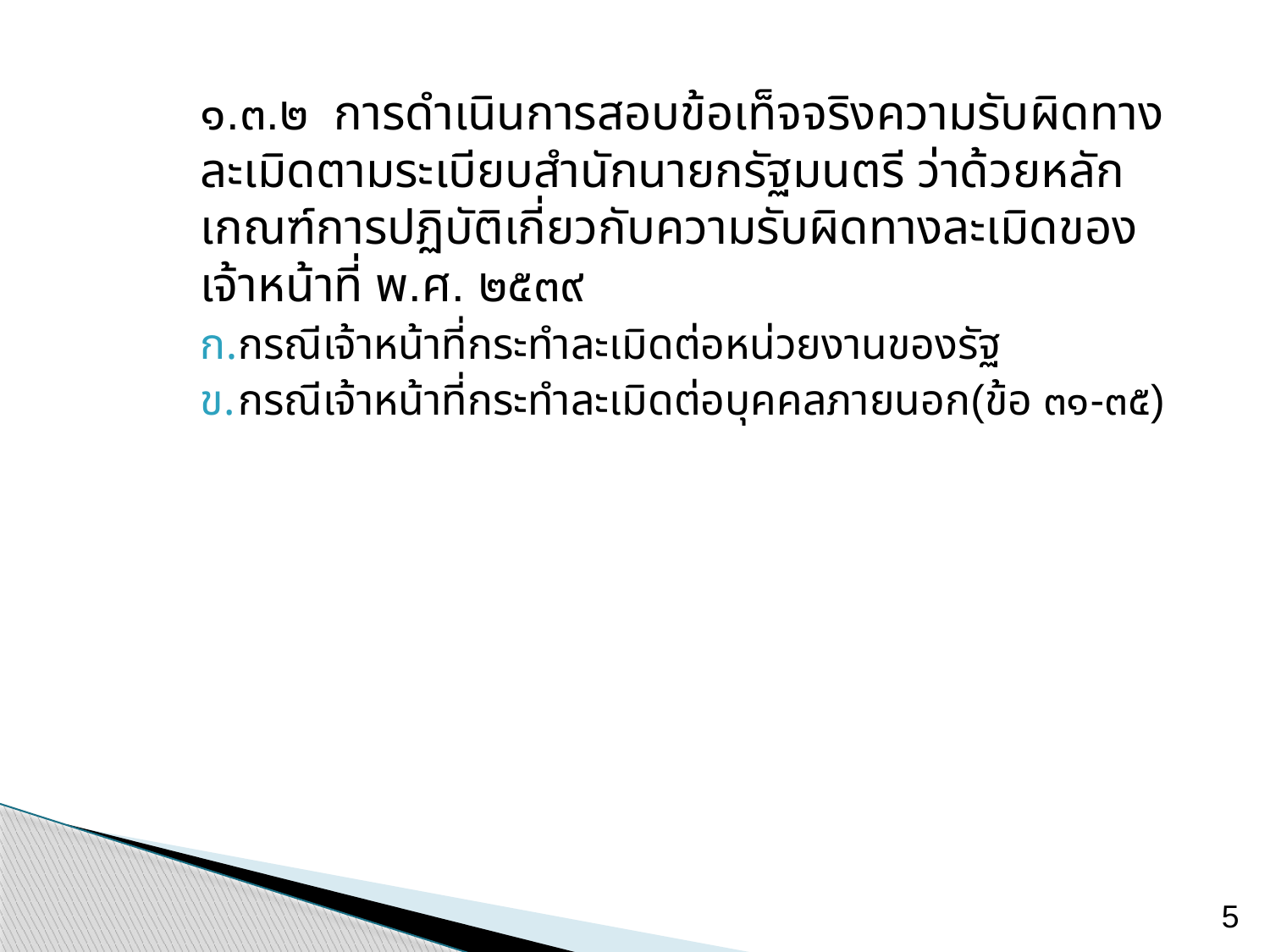

๑.๓.๒  การดำเนินการสอบข้อเท็จจริงความรับผิดทางละเมิดตามระเบียบสำนักนายกรัฐมนตรี ว่าด้วยหลักเกณฑ์การปฏิบัติเกี่ยวกับความรับผิดทางละเมิดของเจ้าหน้าที่ พ.ศ. ๒๕๓๙
กรณีเจ้าหน้าที่กระทำละเมิดต่อหน่วยงานของรัฐ
กรณีเจ้าหน้าที่กระทำละเมิดต่อบุคคลภายนอก(ข้อ ๓๑-๓๕)

5